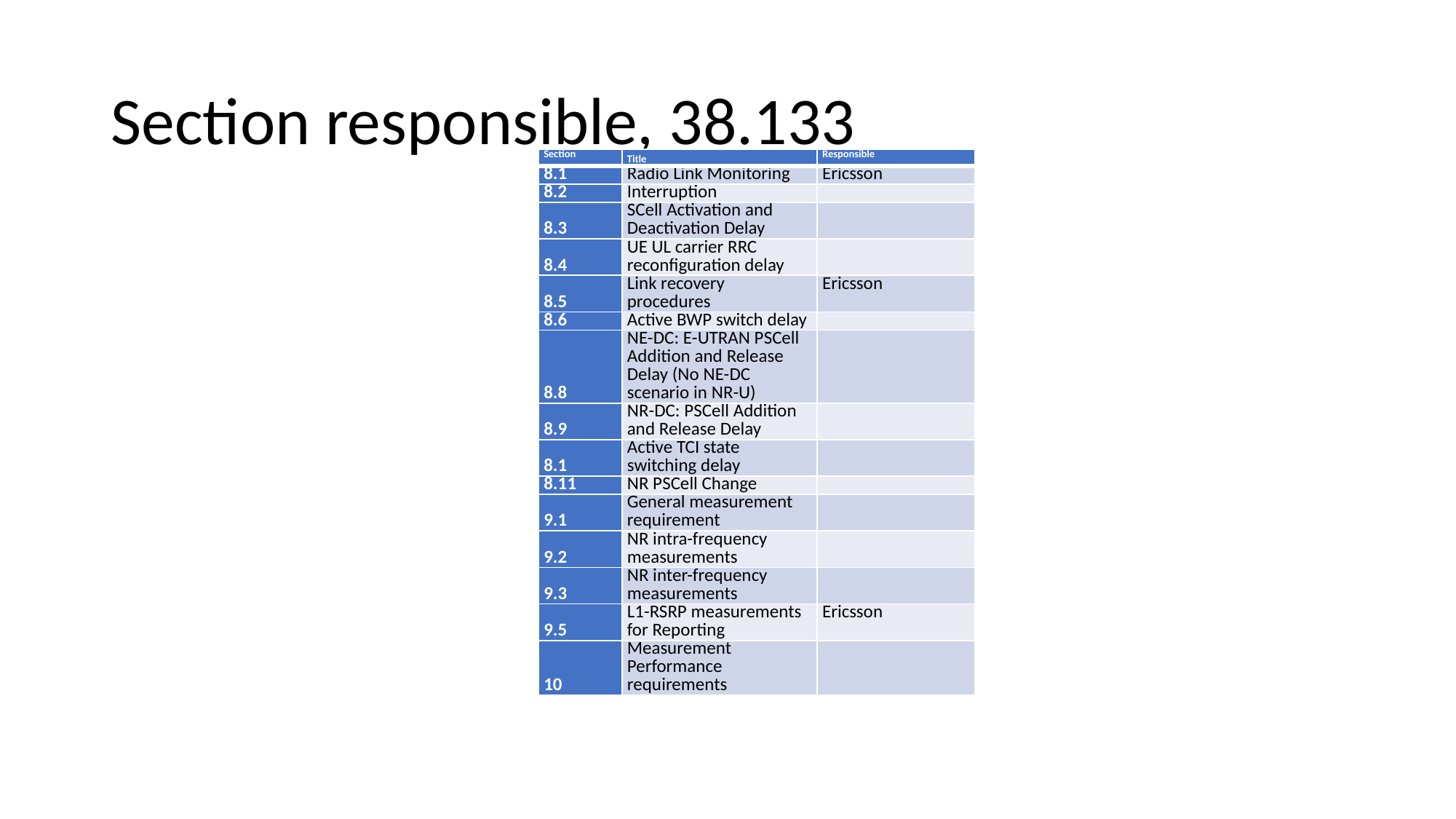

# Section responsible, 38.133
| Section | Title | Responsible |
| --- | --- | --- |
| 8.1 | Radio Link Monitoring | Ericsson |
| 8.2 | Interruption |  |
| 8.3 | SCell Activation and Deactivation Delay |  |
| 8.4 | UE UL carrier RRC reconfiguration delay |  |
| 8.5 | Link recovery procedures | Ericsson |
| 8.6 | Active BWP switch delay |  |
| 8.8 | NE-DC: E-UTRAN PSCell Addition and Release Delay (No NE-DC scenario in NR-U) |  |
| 8.9 | NR-DC: PSCell Addition and Release Delay |  |
| 8.1 | Active TCI state switching delay |  |
| 8.11 | NR PSCell Change |  |
| 9.1 | General measurement requirement |  |
| 9.2 | NR intra-frequency measurements |  |
| 9.3 | NR inter-frequency measurements |  |
| 9.5 | L1-RSRP measurements for Reporting | Ericsson |
| 10 | Measurement Performance requirements |  |